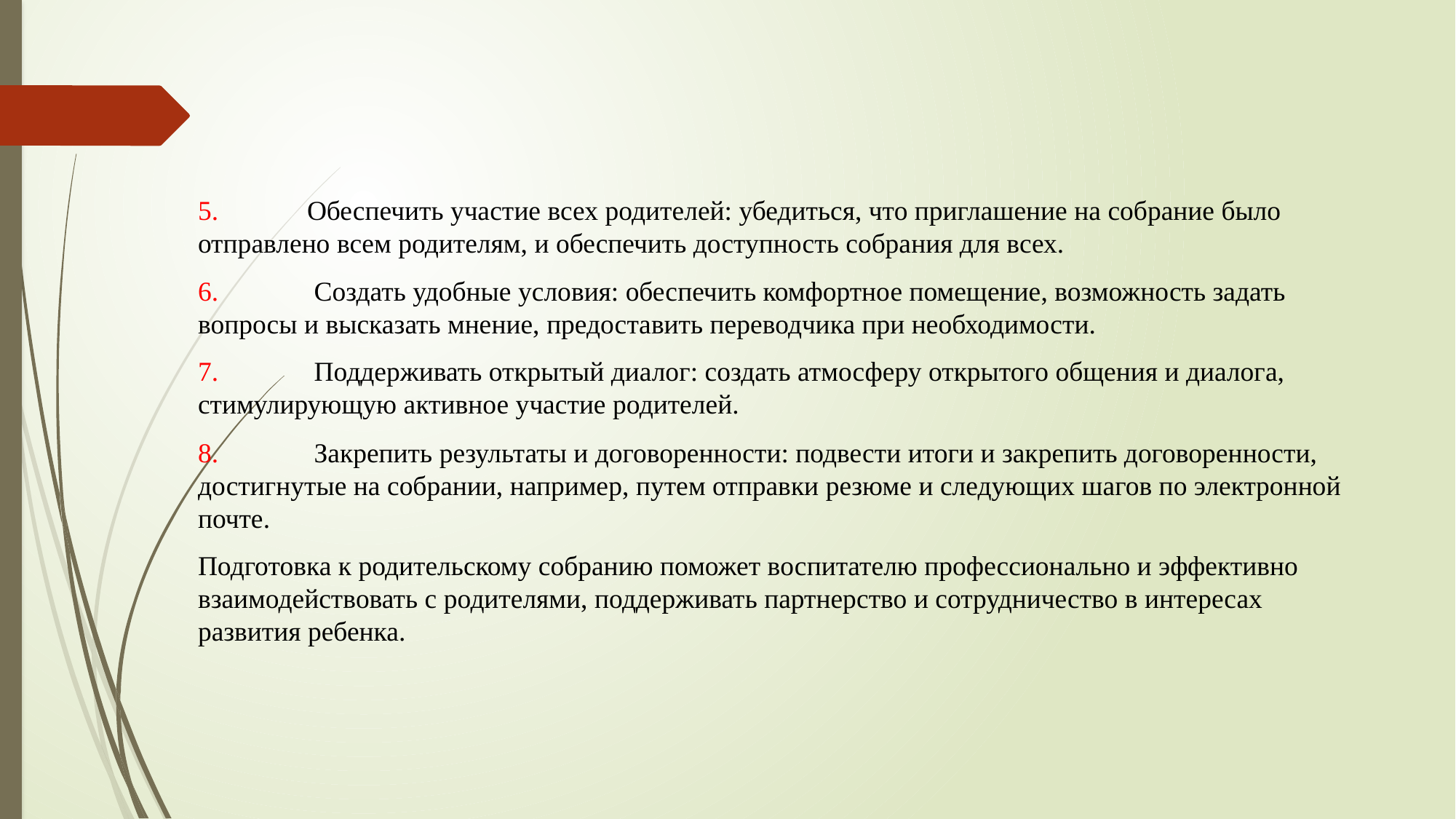

5. 	Обеспечить участие всех родителей: убедиться, что приглашение на собрание было отправлено всем родителям, и обеспечить доступность собрания для всех.
6.	 Создать удобные условия: обеспечить комфортное помещение, возможность задать вопросы и высказать мнение, предоставить переводчика при необходимости.
7.	 Поддерживать открытый диалог: создать атмосферу открытого общения и диалога, стимулирующую активное участие родителей.
8.	 Закрепить результаты и договоренности: подвести итоги и закрепить договоренности, достигнутые на собрании, например, путем отправки резюме и следующих шагов по электронной почте.
Подготовка к родительскому собранию поможет воспитателю профессионально и эффективно взаимодействовать с родителями, поддерживать партнерство и сотрудничество в интересах развития ребенка.